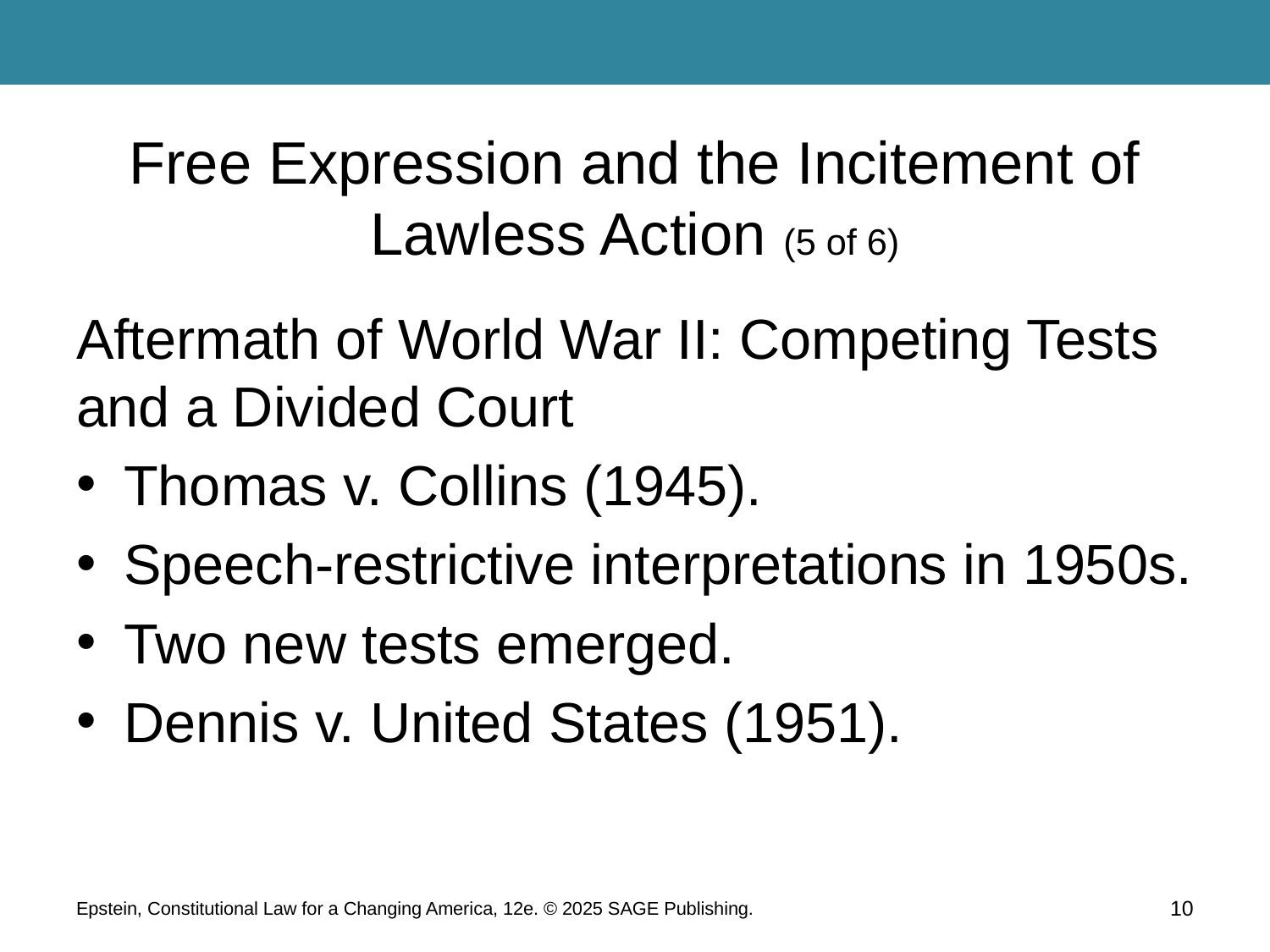

# Free Expression and the Incitement of Lawless Action (5 of 6)
Aftermath of World War II: Competing Tests and a Divided Court
Thomas v. Collins (1945).
Speech-restrictive interpretations in 1950s.
Two new tests emerged.
Dennis v. United States (1951).
Epstein, Constitutional Law for a Changing America, 12e. © 2025 SAGE Publishing.
10